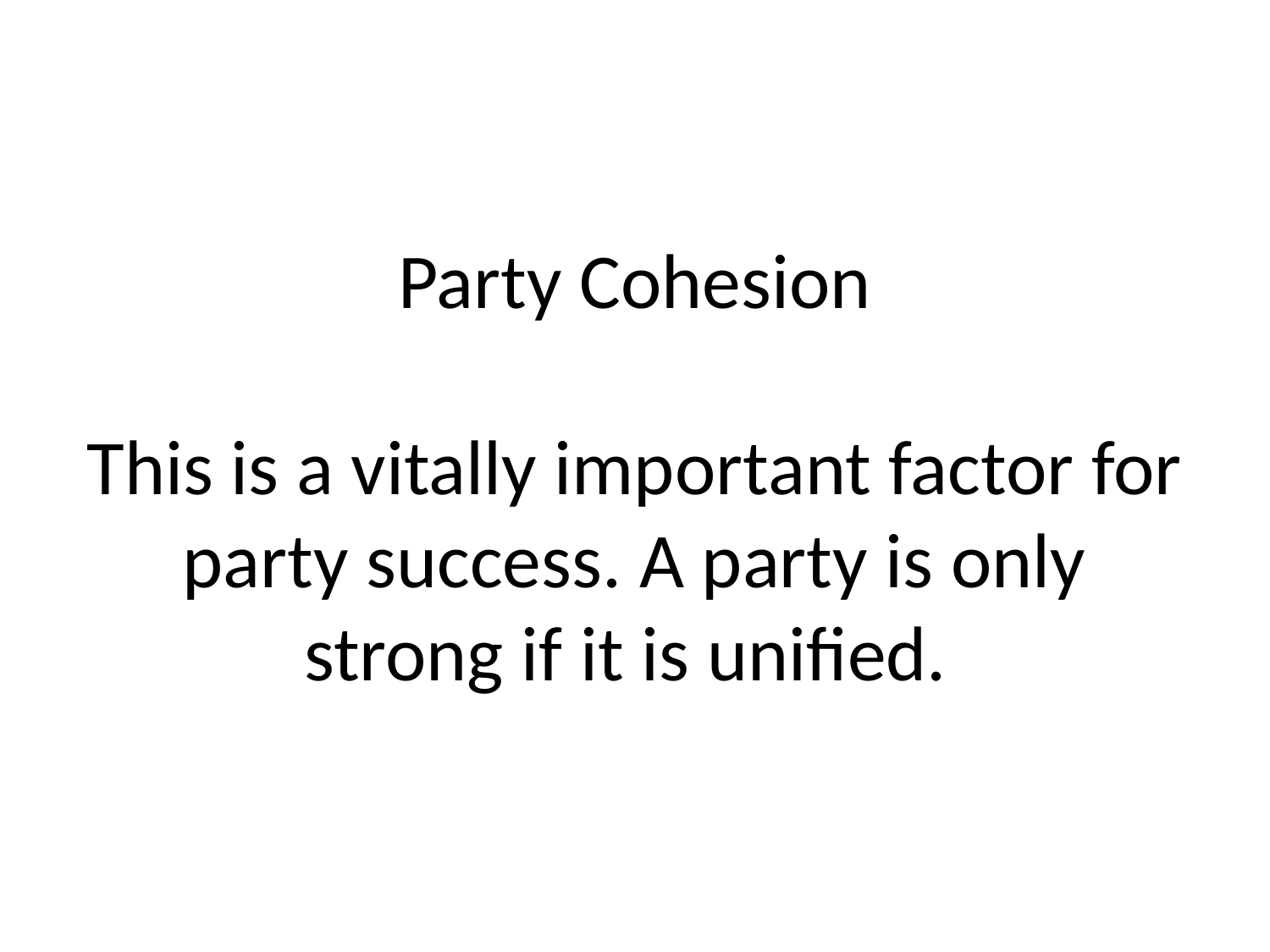

# Party Cohesion This is a vitally important factor for party success. A party is only strong if it is unified.